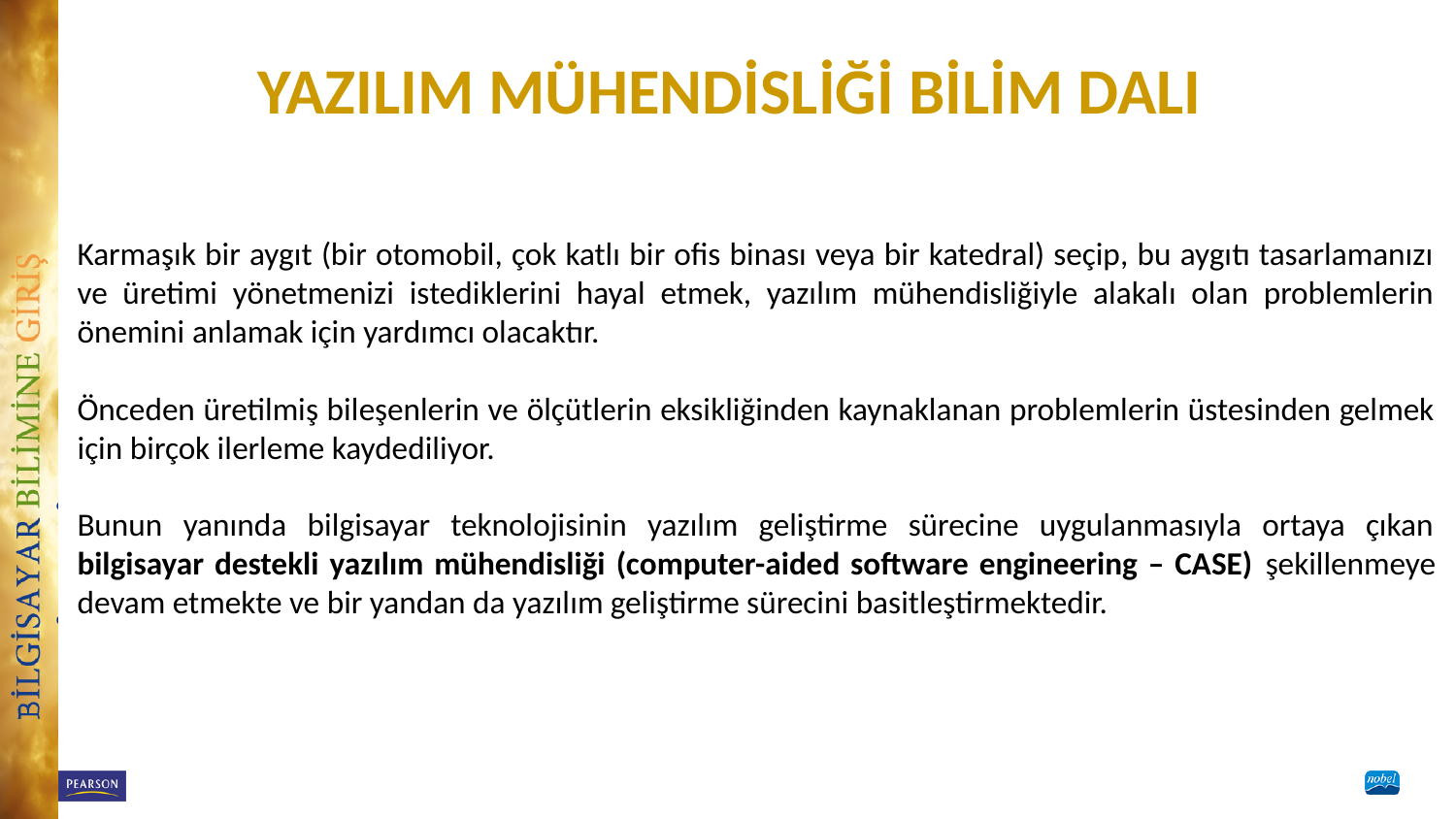

# YAZILIM MÜHENDİSLİĞİ BİLİM DALI
Karmaşık bir aygıt (bir otomobil, çok katlı bir ofis binası veya bir katedral) seçip, bu aygıtı tasarlamanızı ve üretimi yönetmenizi istediklerini hayal etmek, yazılım mühendisliğiyle alakalı olan problemlerin önemini anlamak için yardımcı olacaktır.

Önceden üretilmiş bileşenlerin ve ölçütlerin eksikliğinden kaynaklanan problemlerin üstesinden gelmek için birçok ilerleme kaydediliyor.

Bunun yanında bilgisayar teknolojisinin yazılım geliştirme sürecine uygulanmasıyla ortaya çıkan bilgisayar destekli yazılım mühendisliği (computer-aided software engineering – CASE) şekillenmeye devam etmekte ve bir yandan da yazılım geliştirme sürecini basitleştirmektedir.